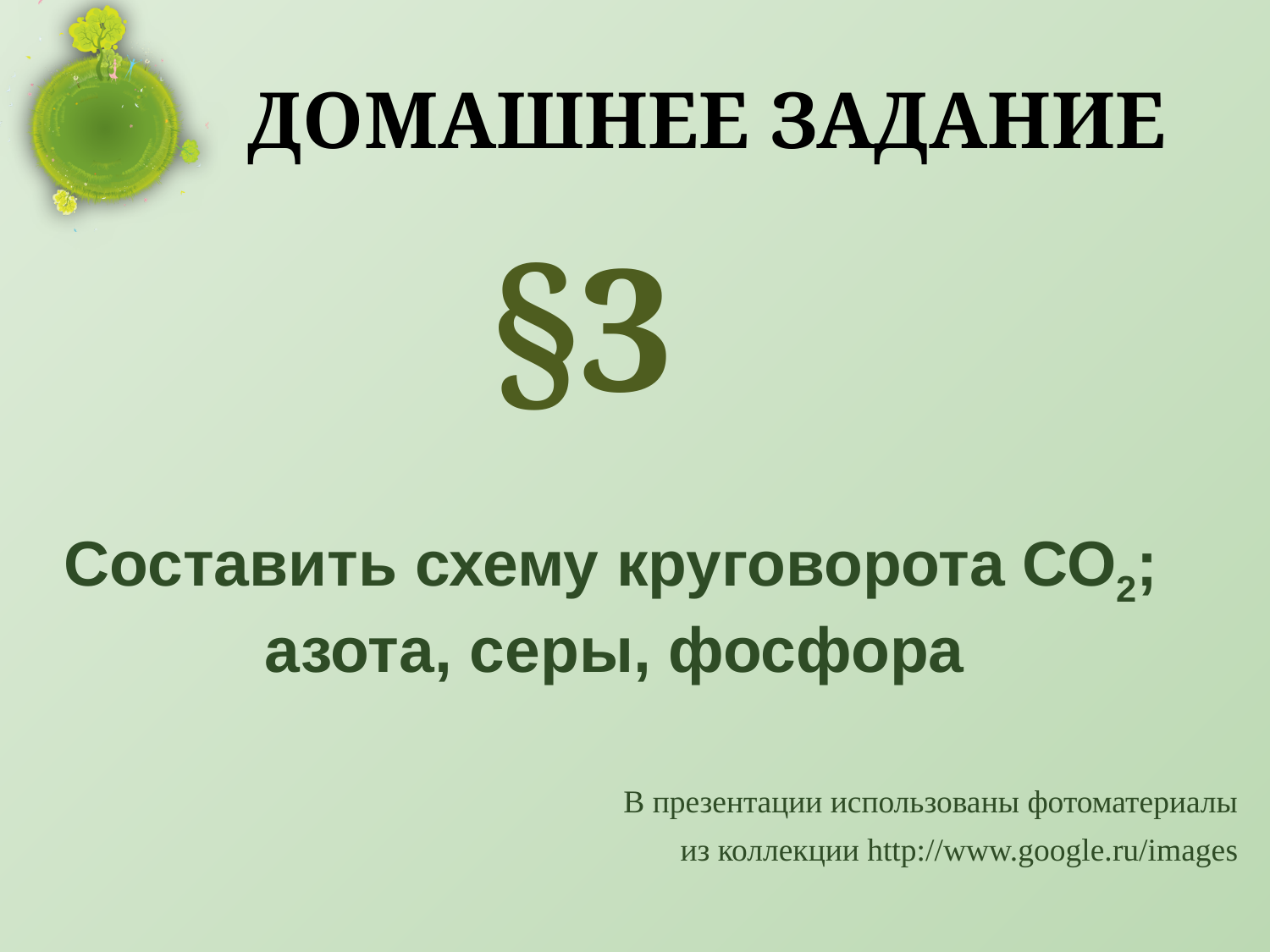

# Домашнее задание
§3
Составить схему круговорота СО2;
азота, серы, фосфора
В презентации использованы фотоматериалы
из коллекции http://www.google.ru/images